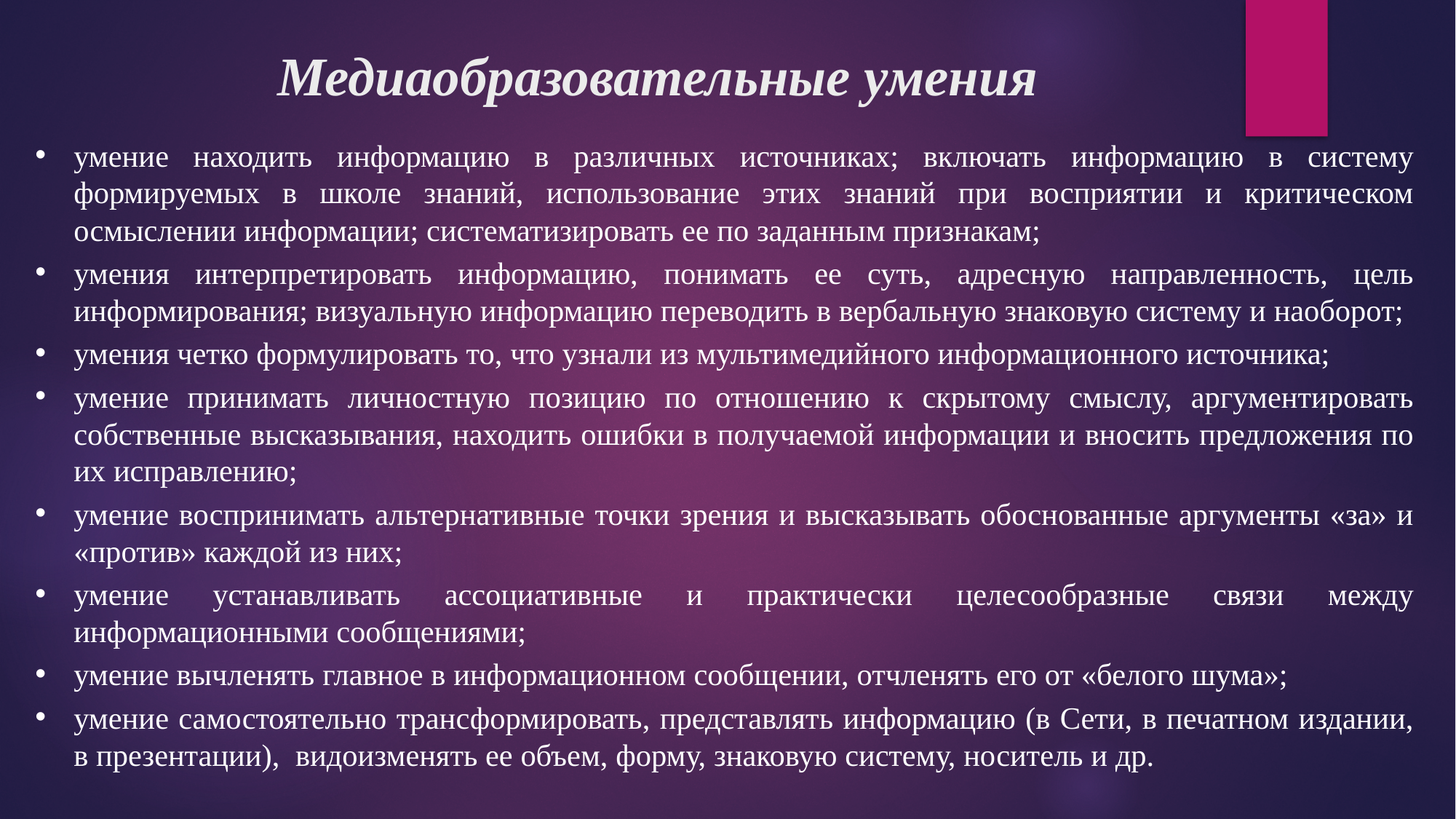

# Медиаобразовательные умения
умение находить информацию в различных источниках; включать информацию в систему формируемых в школе знаний, использование этих знаний при восприятии и критическом осмыслении информации; систематизировать ее по заданным признакам;
умения интерпретировать информацию, понимать ее суть, адресную направленность, цель информирования; визуальную информацию переводить в вербальную знаковую систему и наоборот;
умения четко формулировать то, что узнали из мультимедийного информационного источника;
умение принимать личностную позицию по отношению к скрытому смыслу, аргументировать собственные высказывания, находить ошибки в получаемой информации и вносить предложения по их исправлению;
умение воспринимать альтернативные точки зрения и высказывать обоснованные аргументы «за» и «против» каждой из них;
умение устанавливать ассоциативные и практически целесообразные связи между информационными сообщениями;
умение вычленять главное в информационном сообщении, отчленять его от «белого шума»;
умение самостоятельно трансформировать, представлять информацию (в Сети, в печатном издании, в презентации),  видоизменять ее объем, форму, знаковую систему, носитель и др.